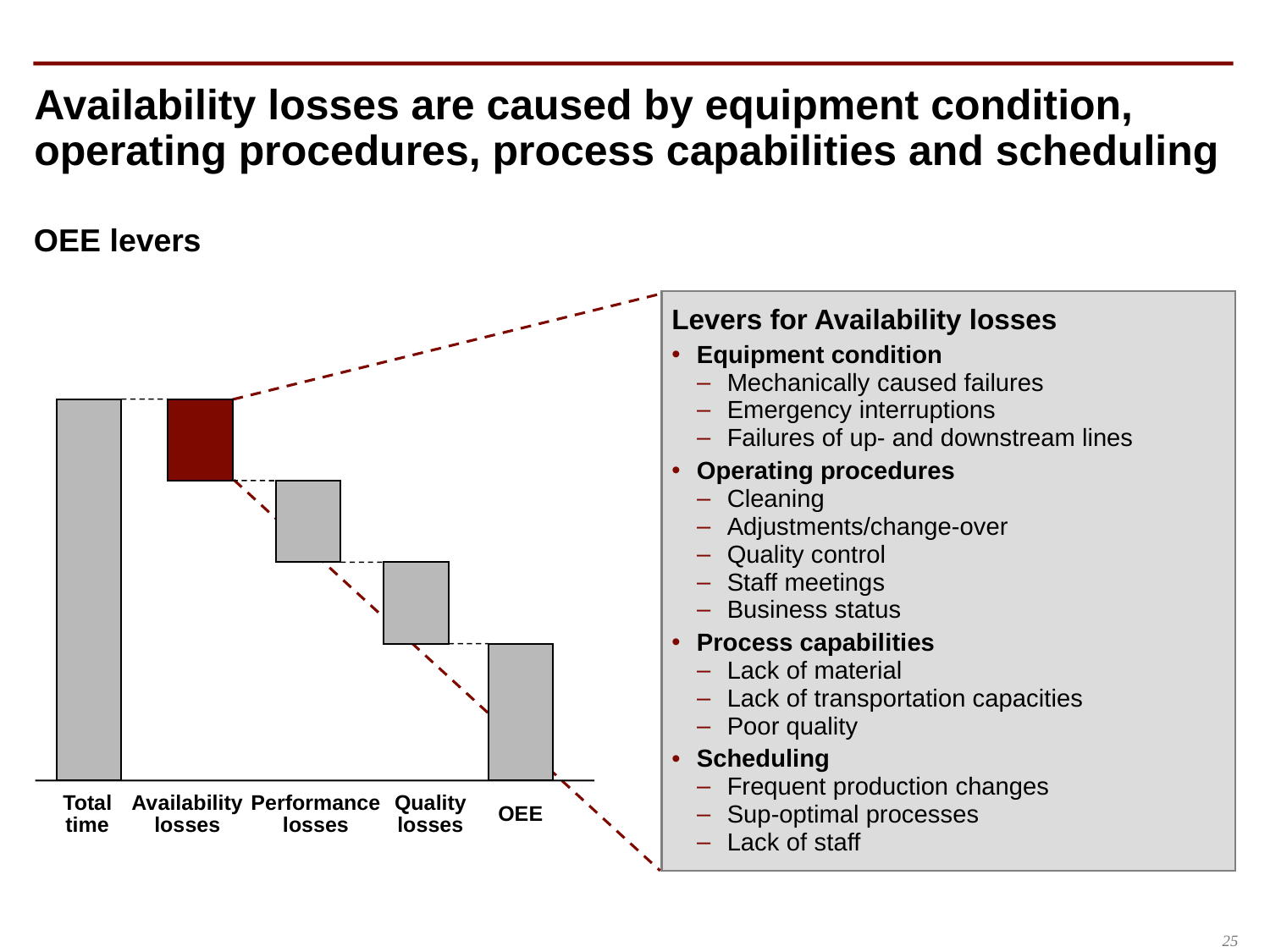

# Availability losses are caused by equipment condition, operating procedures, process capabilities and scheduling
OEE levers
Levers for Availability losses
Equipment condition
Mechanically caused failures
Emergency interruptions
Failures of up- and downstream lines
Operating procedures
Cleaning
Adjustments/change-over
Quality control
Staff meetings
Business status
Process capabilities
Lack of material
Lack of transportation capacities
Poor quality
Scheduling
Frequent production changes
Sup-optimal processes
Lack of staff

Total
time
Availability losses
Performance losses
Quality losses
OEE